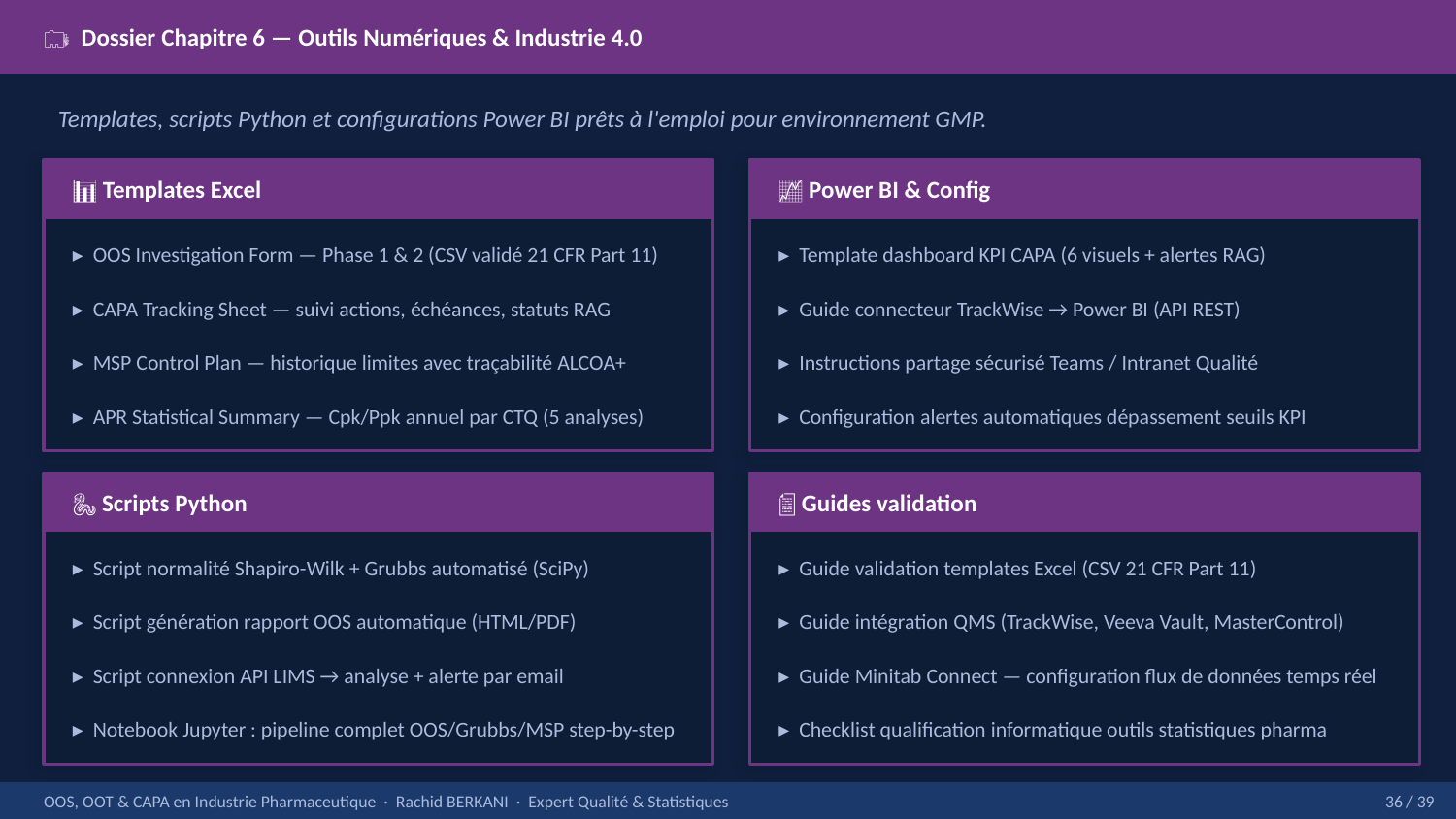

🗂  Dossier Chapitre 6 — Outils Numériques & Industrie 4.0
Templates, scripts Python et configurations Power BI prêts à l'emploi pour environnement GMP.

📊 Templates Excel

📈 Power BI & Config
▸  OOS Investigation Form — Phase 1 & 2 (CSV validé 21 CFR Part 11)
▸  Template dashboard KPI CAPA (6 visuels + alertes RAG)
▸  CAPA Tracking Sheet — suivi actions, échéances, statuts RAG
▸  Guide connecteur TrackWise → Power BI (API REST)
▸  MSP Control Plan — historique limites avec traçabilité ALCOA+
▸  Instructions partage sécurisé Teams / Intranet Qualité
▸  APR Statistical Summary — Cpk/Ppk annuel par CTQ (5 analyses)
▸  Configuration alertes automatiques dépassement seuils KPI

🐍 Scripts Python

📄 Guides validation
▸  Script normalité Shapiro-Wilk + Grubbs automatisé (SciPy)
▸  Guide validation templates Excel (CSV 21 CFR Part 11)
▸  Script génération rapport OOS automatique (HTML/PDF)
▸  Guide intégration QMS (TrackWise, Veeva Vault, MasterControl)
▸  Script connexion API LIMS → analyse + alerte par email
▸  Guide Minitab Connect — configuration flux de données temps réel
▸  Notebook Jupyter : pipeline complet OOS/Grubbs/MSP step-by-step
▸  Checklist qualification informatique outils statistiques pharma

OOS, OOT & CAPA en Industrie Pharmaceutique  ·  Rachid BERKANI  ·  Expert Qualité & Statistiques
36 / 39